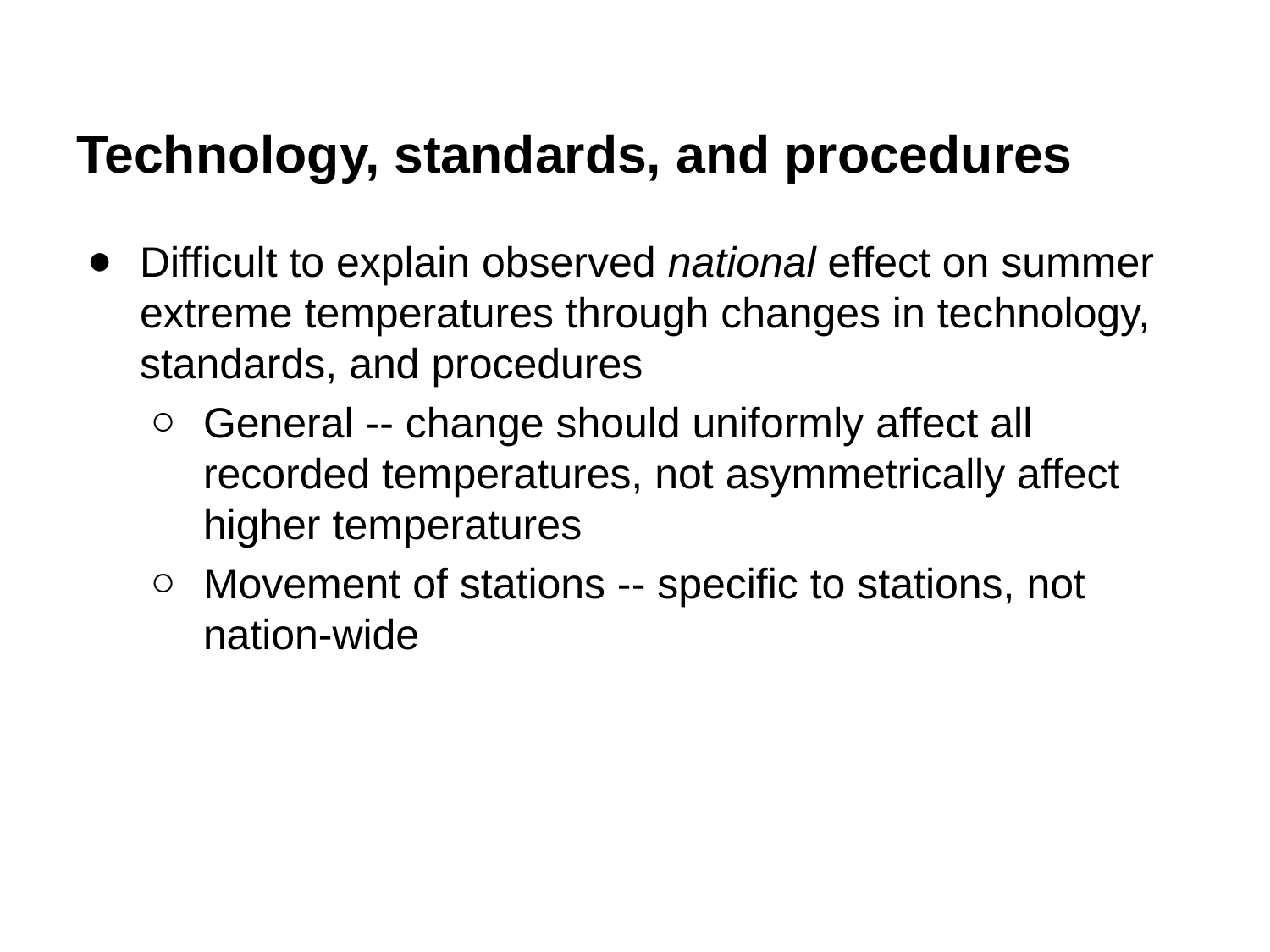

# Technology, standards, and procedures
Difficult to explain observed national effect on summer extreme temperatures through changes in technology, standards, and procedures
General -- change should uniformly affect all recorded temperatures, not asymmetrically affect higher temperatures
Movement of stations -- specific to stations, not nation-wide